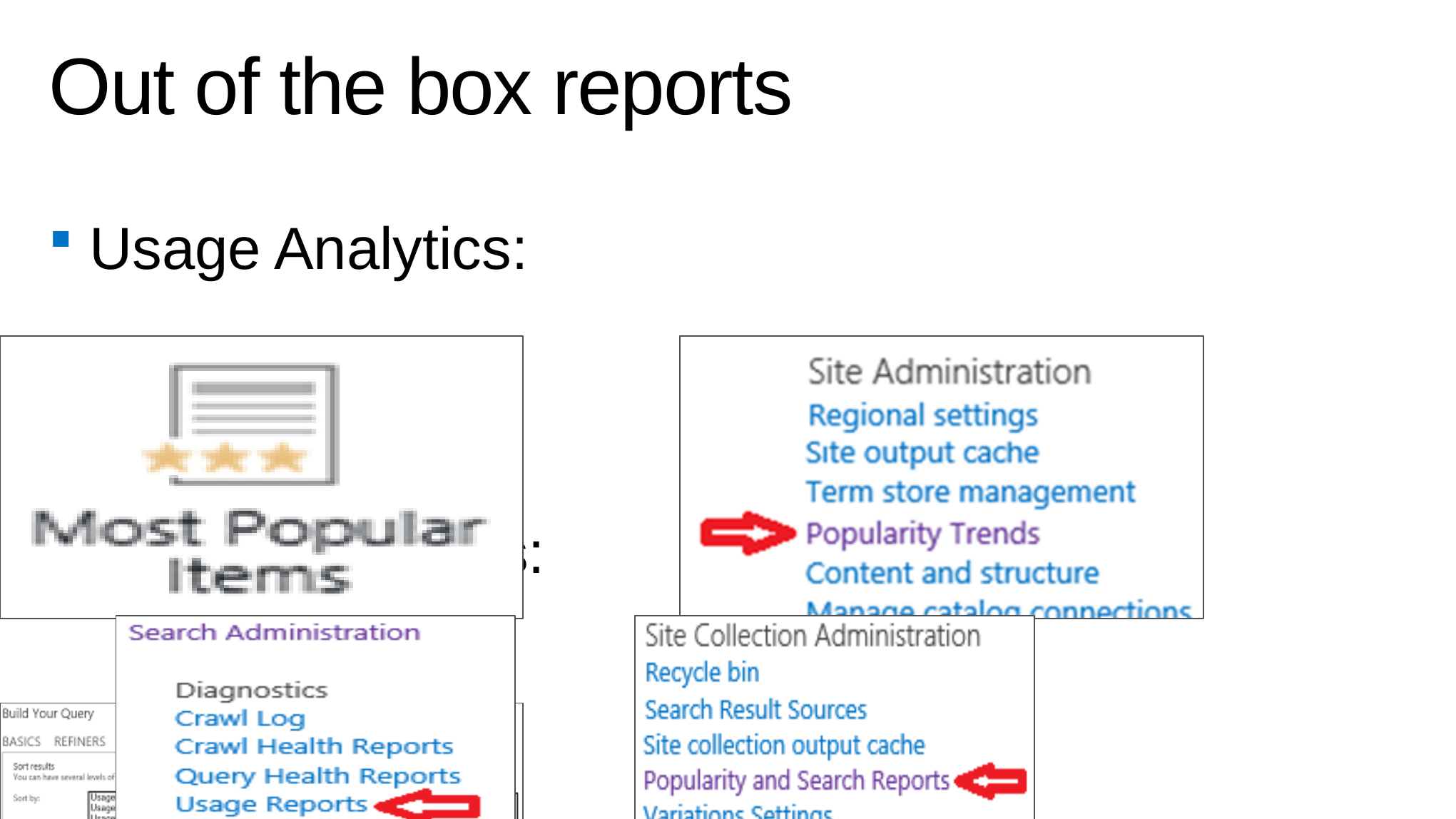

# Out of the box reports
Usage Analytics:

Search Analytics: